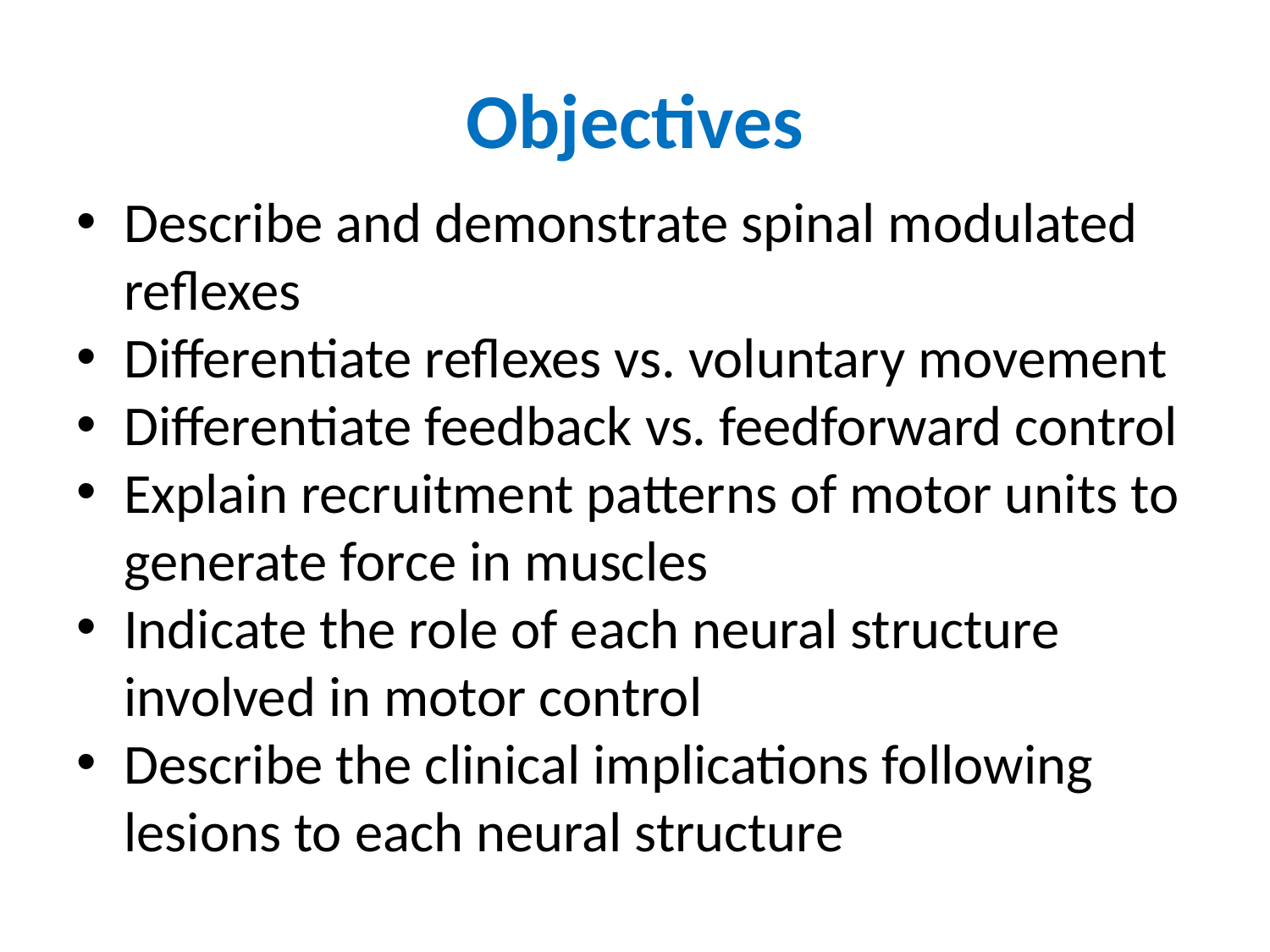

# Objectives
Describe and demonstrate spinal modulated reflexes
Differentiate reflexes vs. voluntary movement
Differentiate feedback vs. feedforward control
Explain recruitment patterns of motor units to generate force in muscles
Indicate the role of each neural structure involved in motor control
Describe the clinical implications following lesions to each neural structure